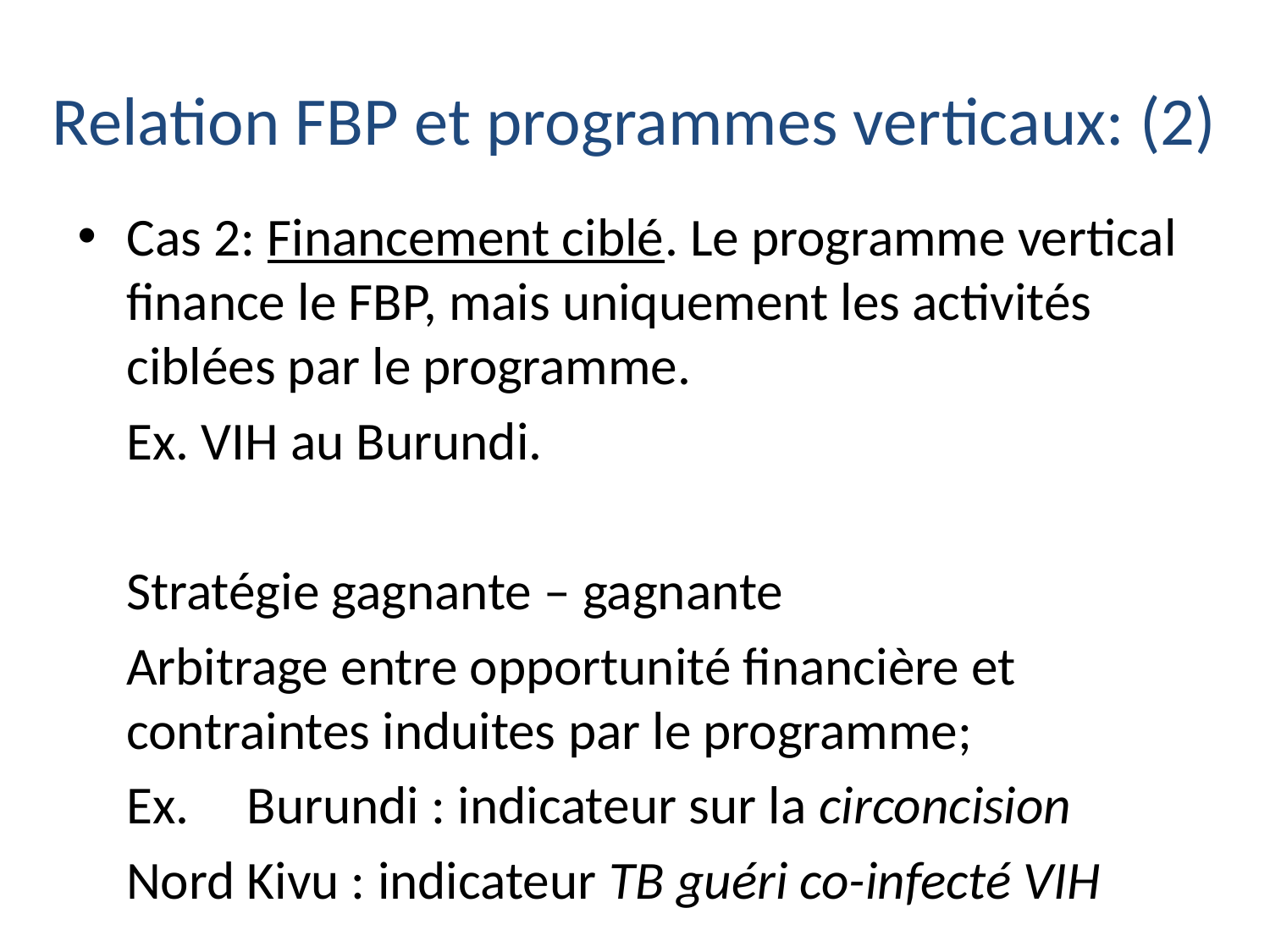

# Relation FBP et programmes verticaux: (2)
Cas 2: Financement ciblé. Le programme vertical finance le FBP, mais uniquement les activités ciblées par le programme.
	Ex. VIH au Burundi.

	Stratégie gagnante – gagnante
	Arbitrage entre opportunité financière et contraintes induites par le programme;
	Ex. 	Burundi : indicateur sur la circoncision
		Nord Kivu : indicateur TB guéri co-infecté VIH